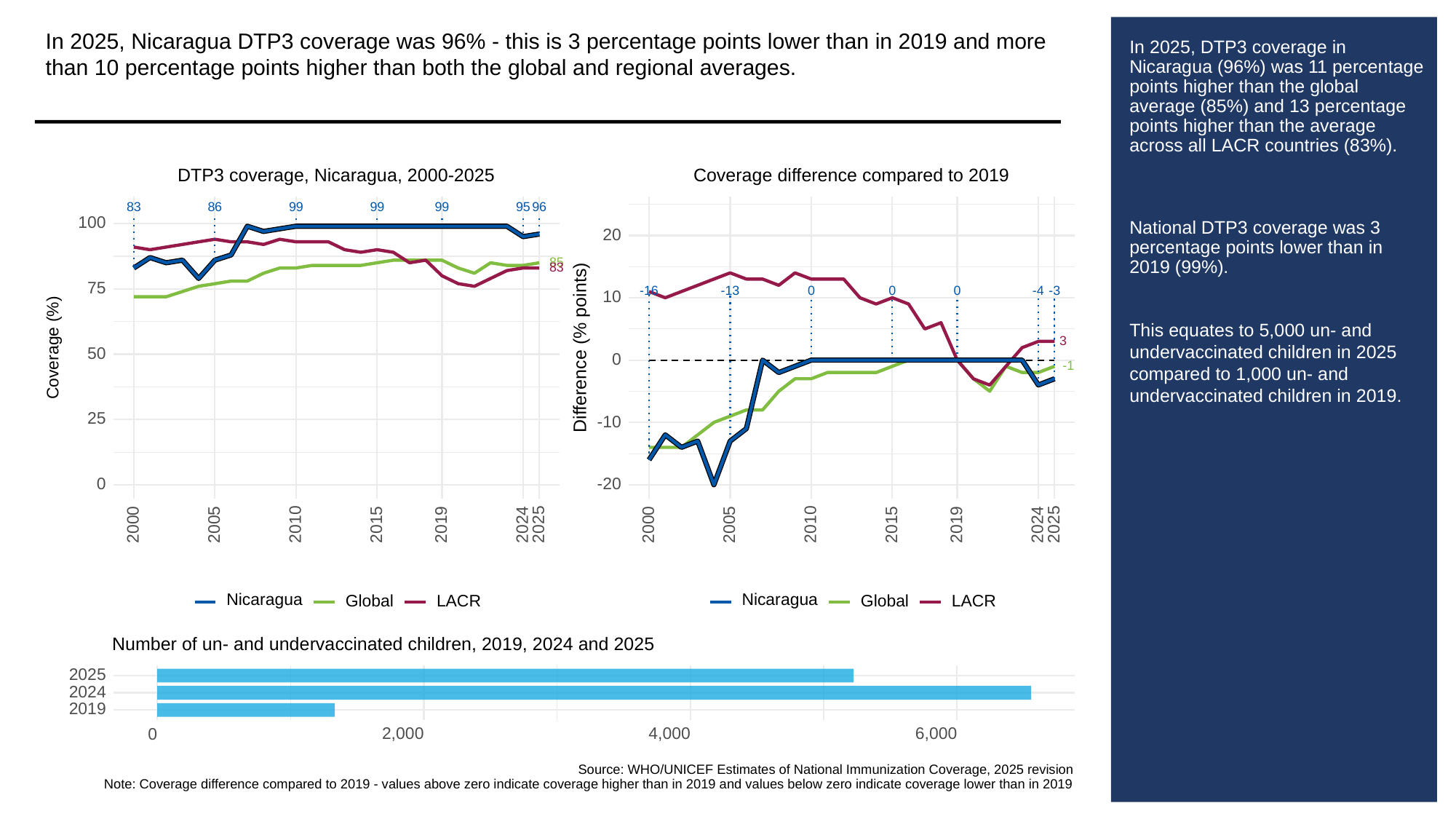

In 2025, Nicaragua DTP3 coverage was 96% - this is 3 percentage points lower than in 2019 and more than 10 percentage points higher than both the global and regional averages.
# In 2025, DTP3 coverage in Nicaragua (96%) was 11 percentage points higher than the global average (85%) and 13 percentage points higher than the average across all LACR countries (83%).

National DTP3 coverage was 3 percentage points lower than in 2019 (99%).

This equates to 5,000 un- and undervaccinated children in 2025 compared to 1,000 un- and undervaccinated children in 2019.

Coverage difference compared to 2019
DTP3 coverage, Nicaragua, 2000-2025

83
86
99
99
99
95
96

100

20

85

83

75
-13
-3
-16
0
0
0
-4

10

3
Difference (% points)
Coverage (%)
50
0

-1

25
-10

0
-20

2000
2005
2010
2015
2019
2024
2025
2000
2005
2010
2015
2019
2024
2025
Nicaragua
Nicaragua
Global
LACR
Global
LACR

Number of un- and undervaccinated children, 2019, 2024 and 2025

2025

2024

2019

2,000
4,000
6,000
0
Source: WHO/UNICEF Estimates of National Immunization Coverage, 2025 revision
Note: Coverage difference compared to 2019 - values above zero indicate coverage higher than in 2019 and values below zero indicate coverage lower than in 2019